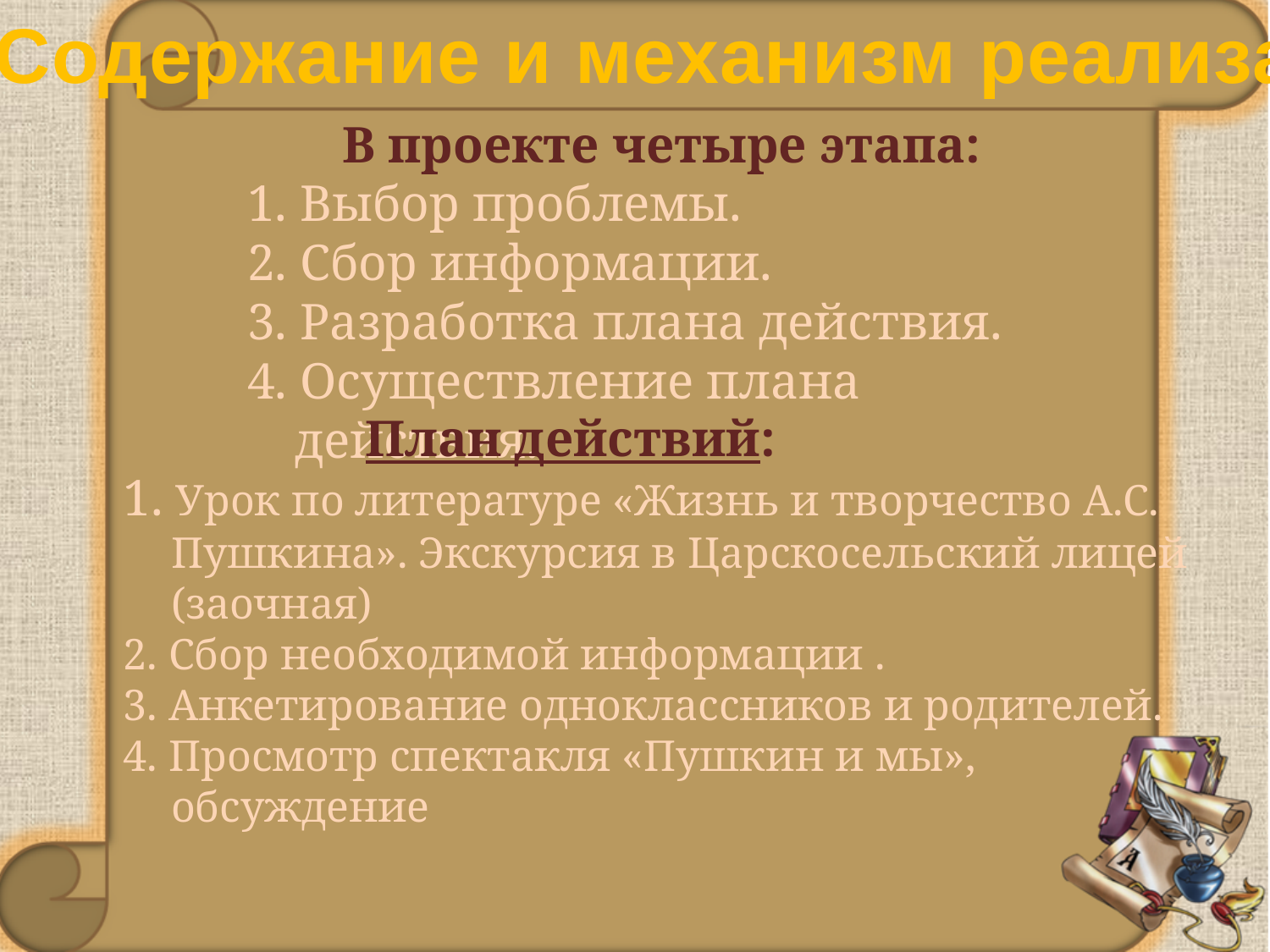

Содержание и механизм реализации
В проекте четыре этапа:
1. Выбор проблемы.
2. Сбор информации.
3. Разработка плана действия.
4. Осуществление плана действия.
                      План действий:
1. Урок по литературе «Жизнь и творчество А.С. Пушкина». Экскурсия в Царскосельский лицей (заочная)
2. Сбор необходимой информации .
3. Анкетирование одноклассников и родителей.
4. Просмотр спектакля «Пушкин и мы», обсуждение